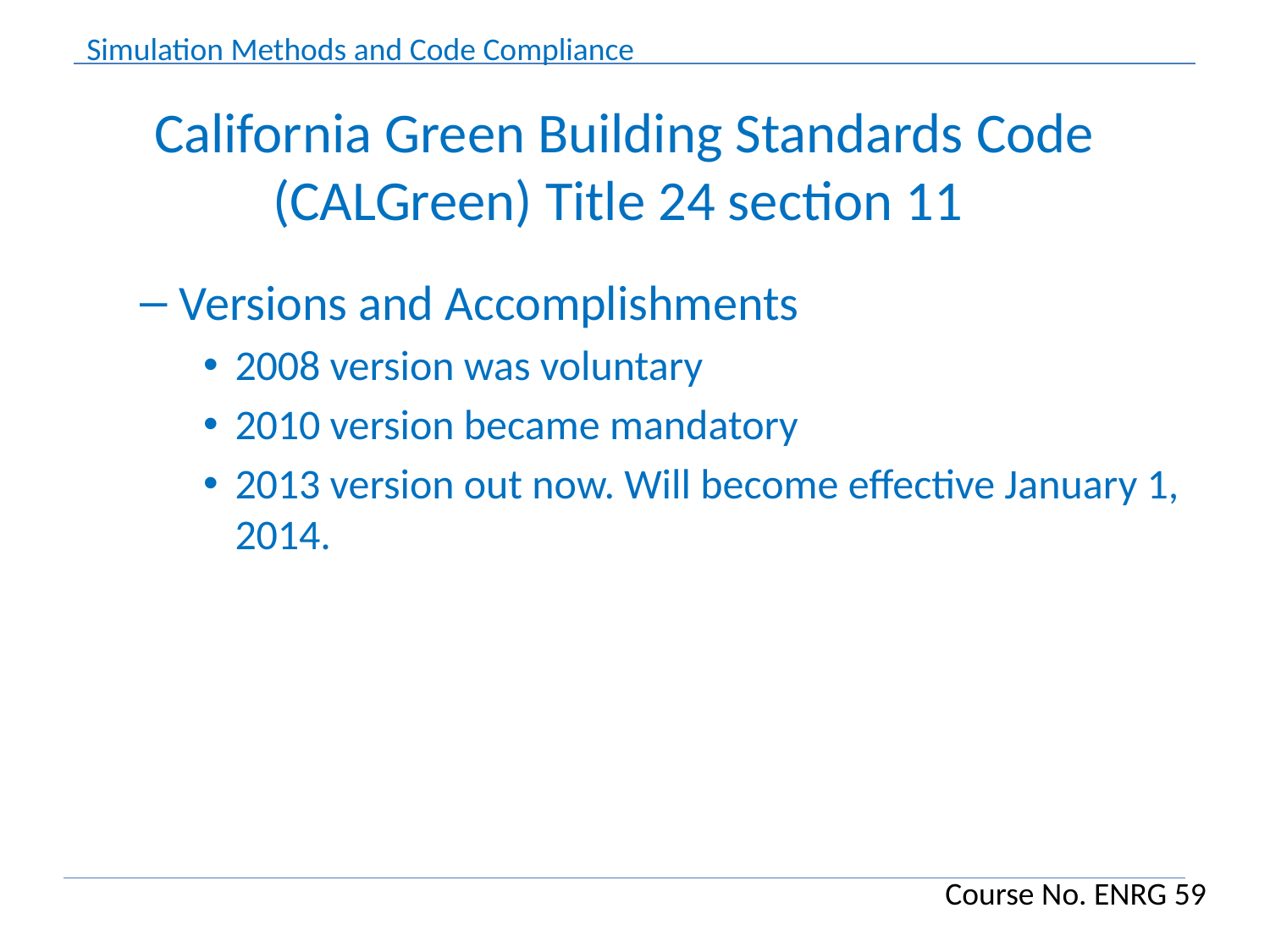

# California Green Building Standards Code (CALGreen) Title 24 section 11
Versions and Accomplishments
2008 version was voluntary
2010 version became mandatory
2013 version out now. Will become effective January 1, 2014.